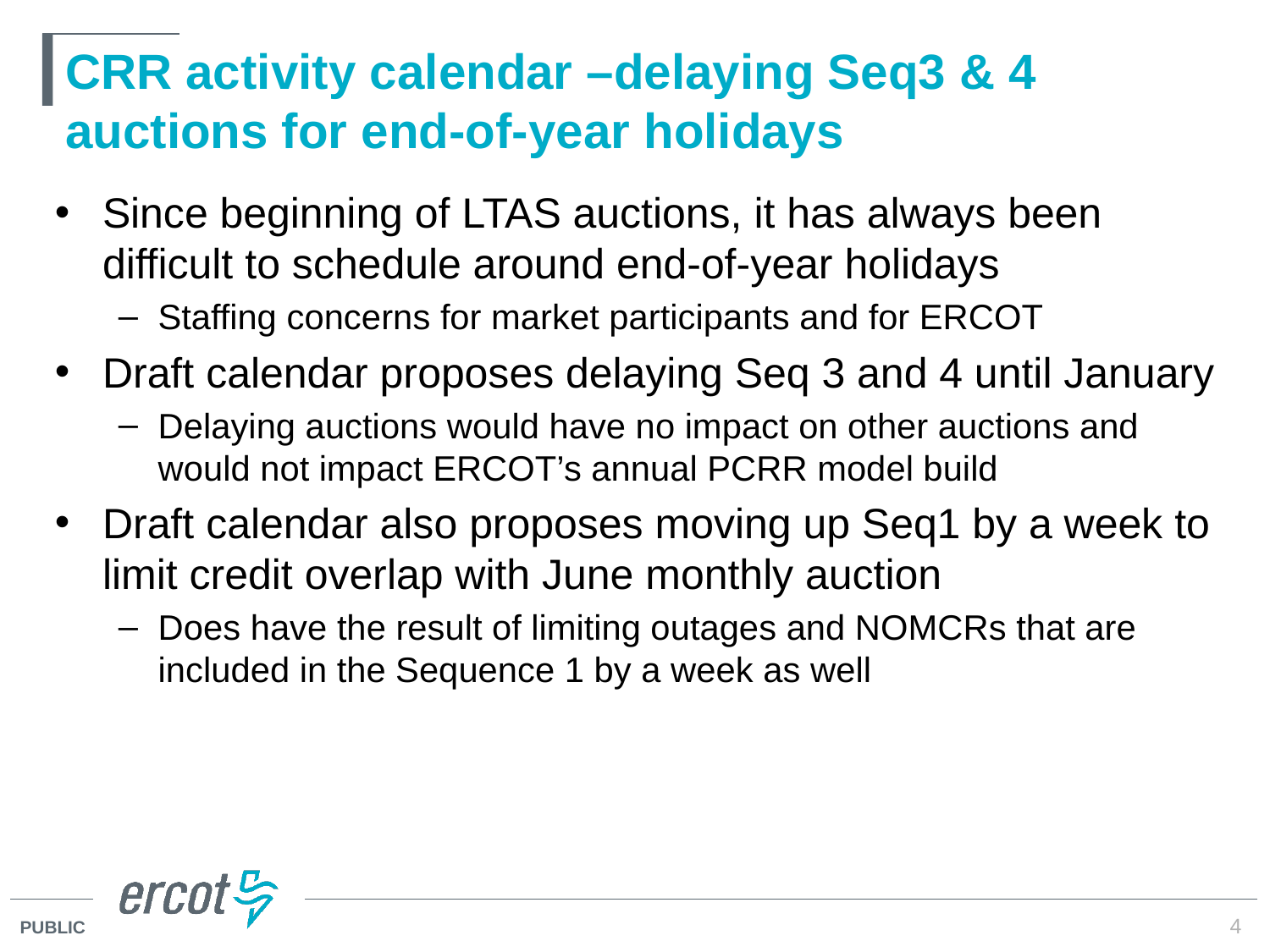

# CRR activity calendar –delaying Seq3 & 4 auctions for end-of-year holidays
Since beginning of LTAS auctions, it has always been difficult to schedule around end-of-year holidays
Staffing concerns for market participants and for ERCOT
Draft calendar proposes delaying Seq 3 and 4 until January
Delaying auctions would have no impact on other auctions and would not impact ERCOT’s annual PCRR model build
Draft calendar also proposes moving up Seq1 by a week to limit credit overlap with June monthly auction
Does have the result of limiting outages and NOMCRs that are included in the Sequence 1 by a week as well
4